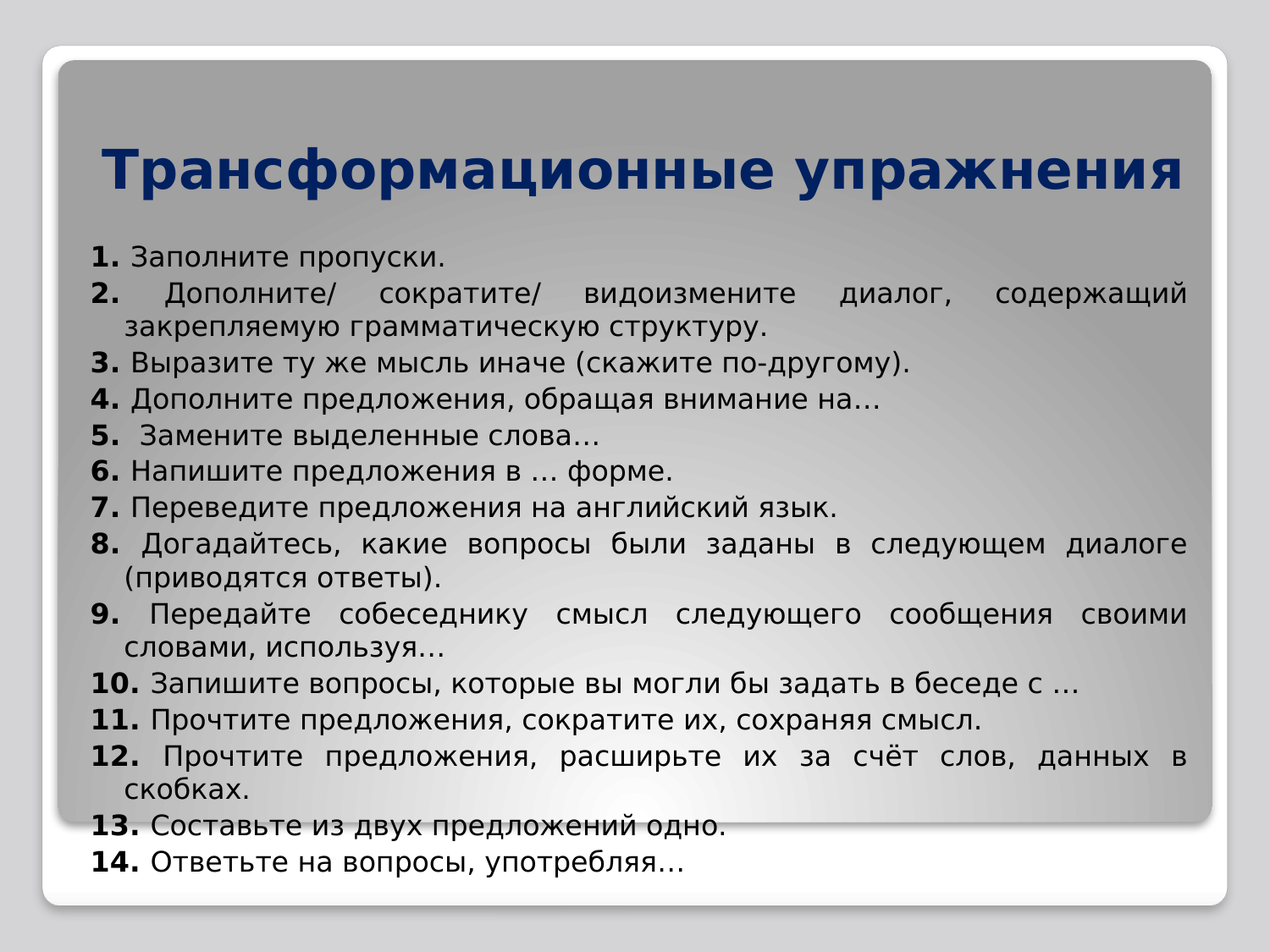

# Трансформационные упражнения
1. Заполните пропуски.
2. Дополните/ сократите/ видоизмените диалог, содержащий закрепляемую грамматическую структуру.
3. Выразите ту же мысль иначе (скажите по-другому).
4. Дополните предложения, обращая внимание на…
5.  Замените выделенные слова…
6. Напишите предложения в … форме.
7. Переведите предложения на английский язык.
8. Догадайтесь, какие вопросы были заданы в следующем диалоге (приводятся ответы).
9. Передайте собеседнику смысл следующего сообщения своими словами, используя…
10. Запишите вопросы, которые вы могли бы задать в беседе с …
11. Прочтите предложения, сократите их, сохраняя смысл.
12. Прочтите предложения, расширьте их за счёт слов, данных в скобках.
13. Составьте из двух предложений одно.
14. Ответьте на вопросы, употребляя…